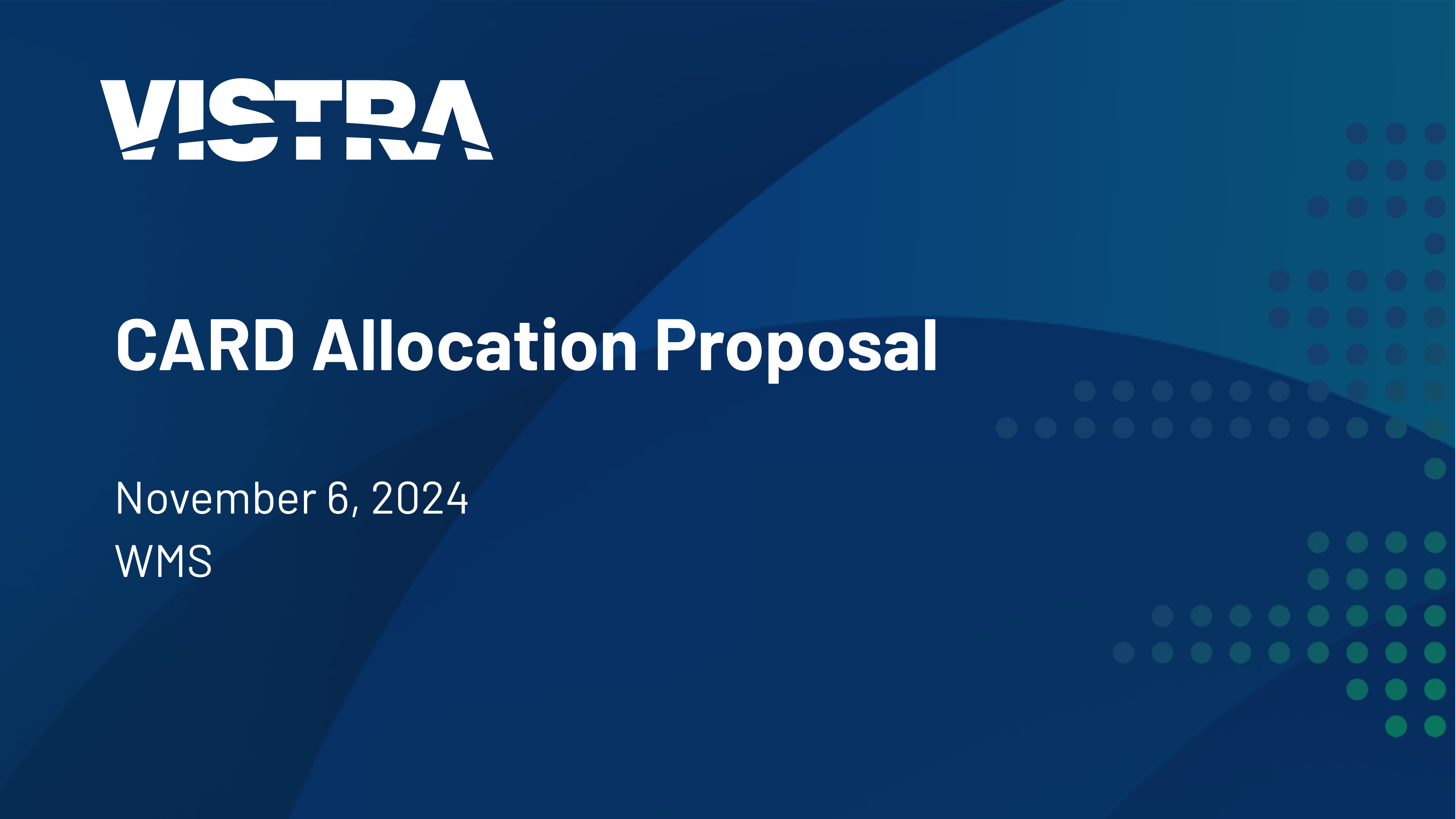

# CARD Allocation Proposal
November 6, 2024
WMS